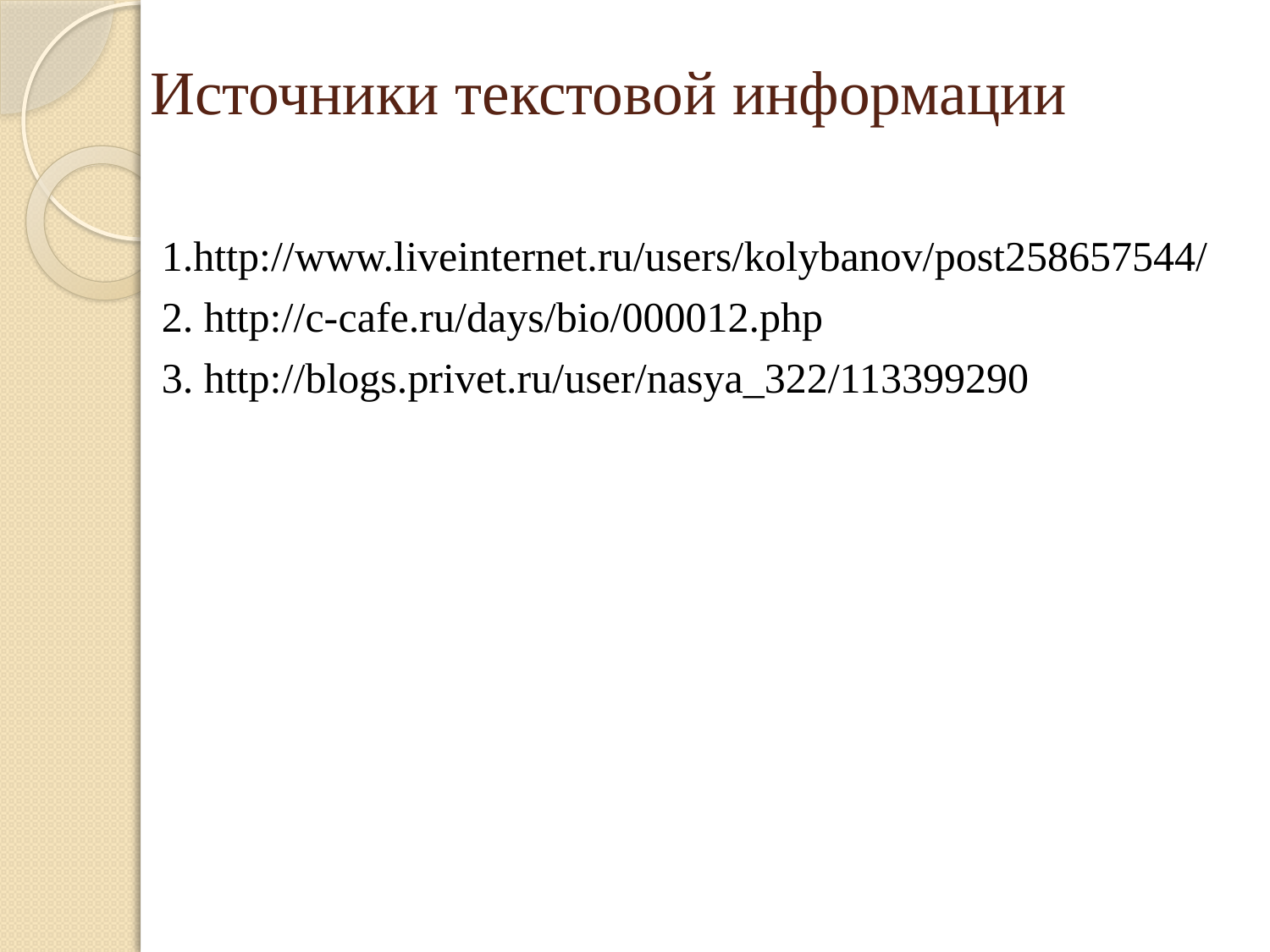

# Источники текстовой информации
1.http://www.liveinternet.ru/users/kolybanov/post258657544/
2. http://c-cafe.ru/days/bio/000012.php
3. http://blogs.privet.ru/user/nasya_322/113399290